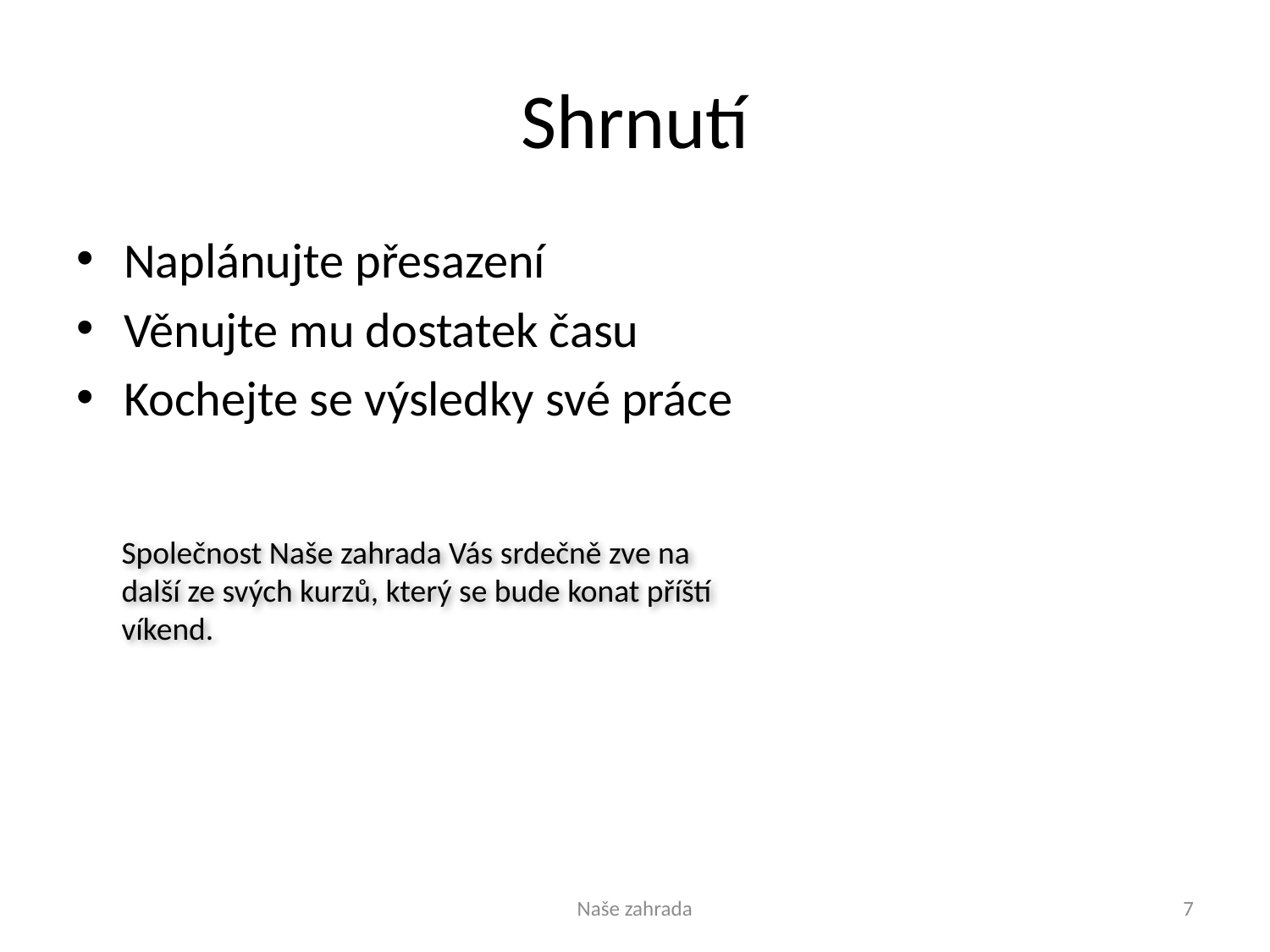

# Shrnutí

Naplánujte přesazení
Věnujte mu dostatek času
Kochejte se výsledky své práce
Společnost Naše zahrada Vás srdečně zve na další ze svých kurzů, který se bude konat příští víkend.
Naše zahrada
7